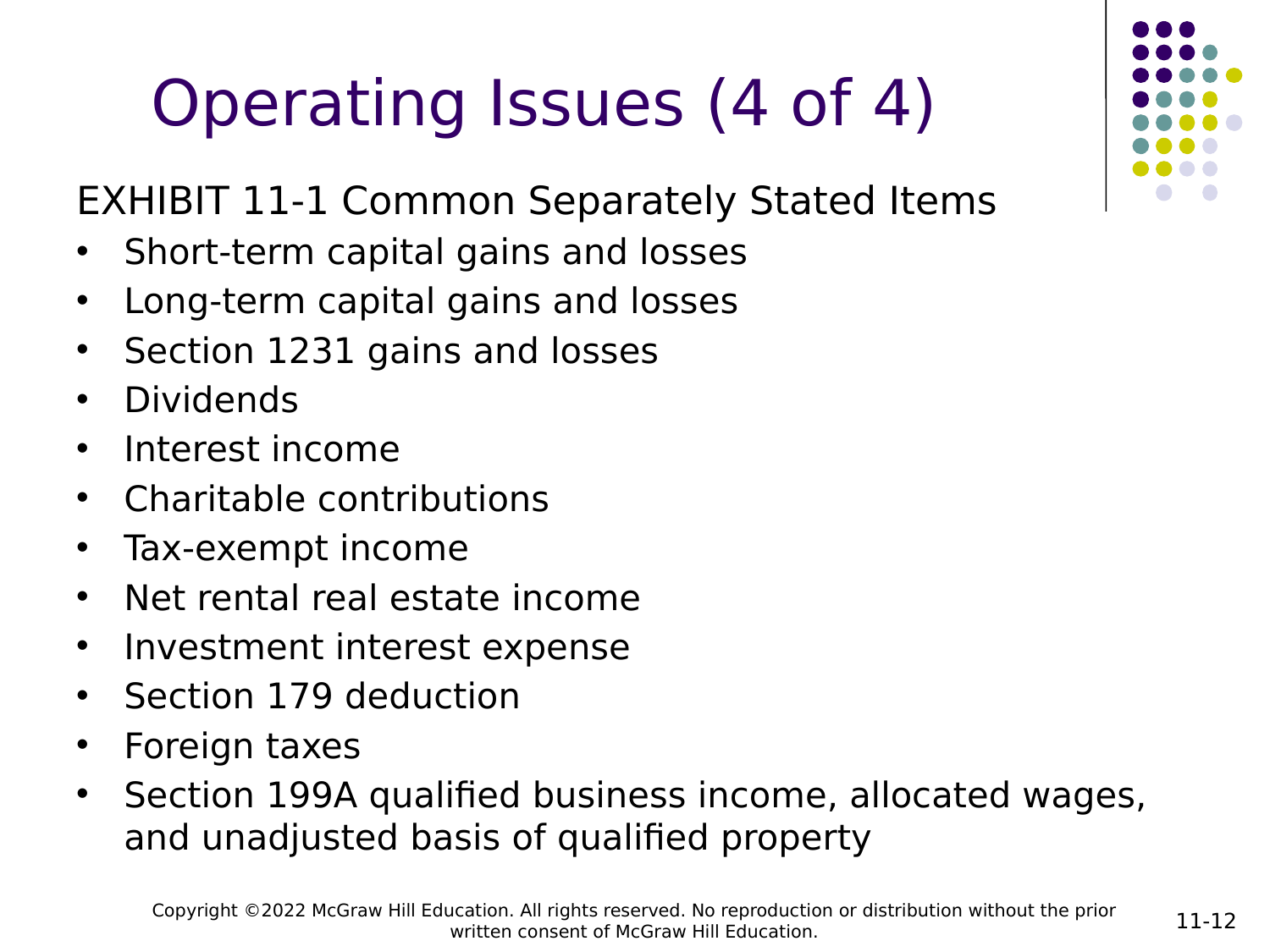

# Operating Issues (4 of 4)
EXHIBIT 11-1 Common Separately Stated Items
Short-term capital gains and losses
Long-term capital gains and losses
Section 1231 gains and losses
Dividends
Interest income
Charitable contributions
Tax-exempt income
Net rental real estate income
Investment interest expense
Section 179 deduction
Foreign taxes
Section 199A qualified business income, allocated wages, and unadjusted basis of qualified property